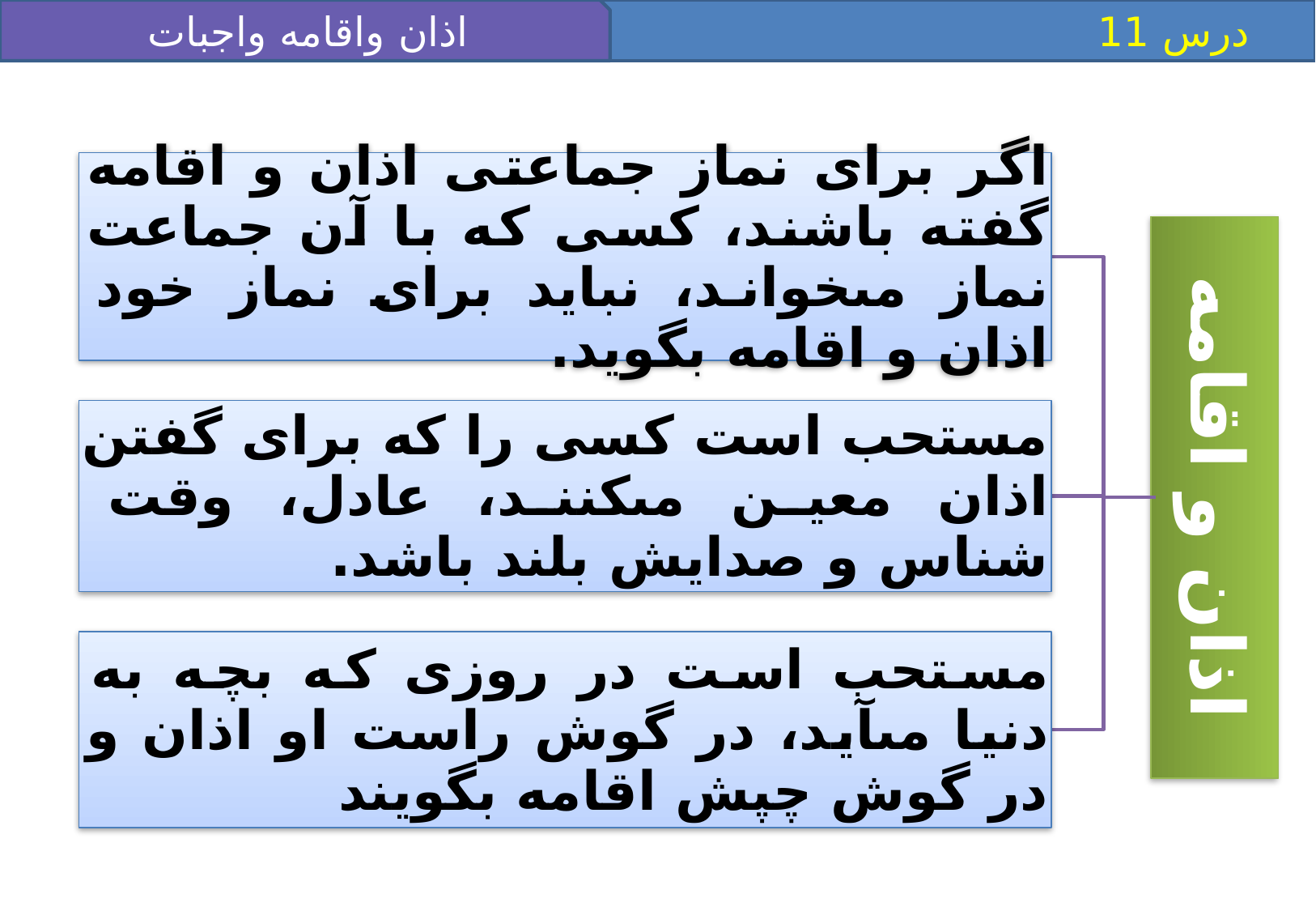

اذان واقامه واجبات نماز
 درس 11
اگر براى نماز جماعتى اذان و اقامه گفته باشند، كسى كه با آن جماعت نماز مى‏خواند، نبايد براى نماز خود اذان و اقامه بگويد.

مستحب است كسى را كه براى گفتن اذان معين مى‏كنند، عادل، وقت شناس و صدايش بلند باشد.

اذان و اقامه

مستحب است در روزى كه بچه به دنيا مى‏آيد، در گوش راست او اذان و در گوش چپش اقامه بگويند